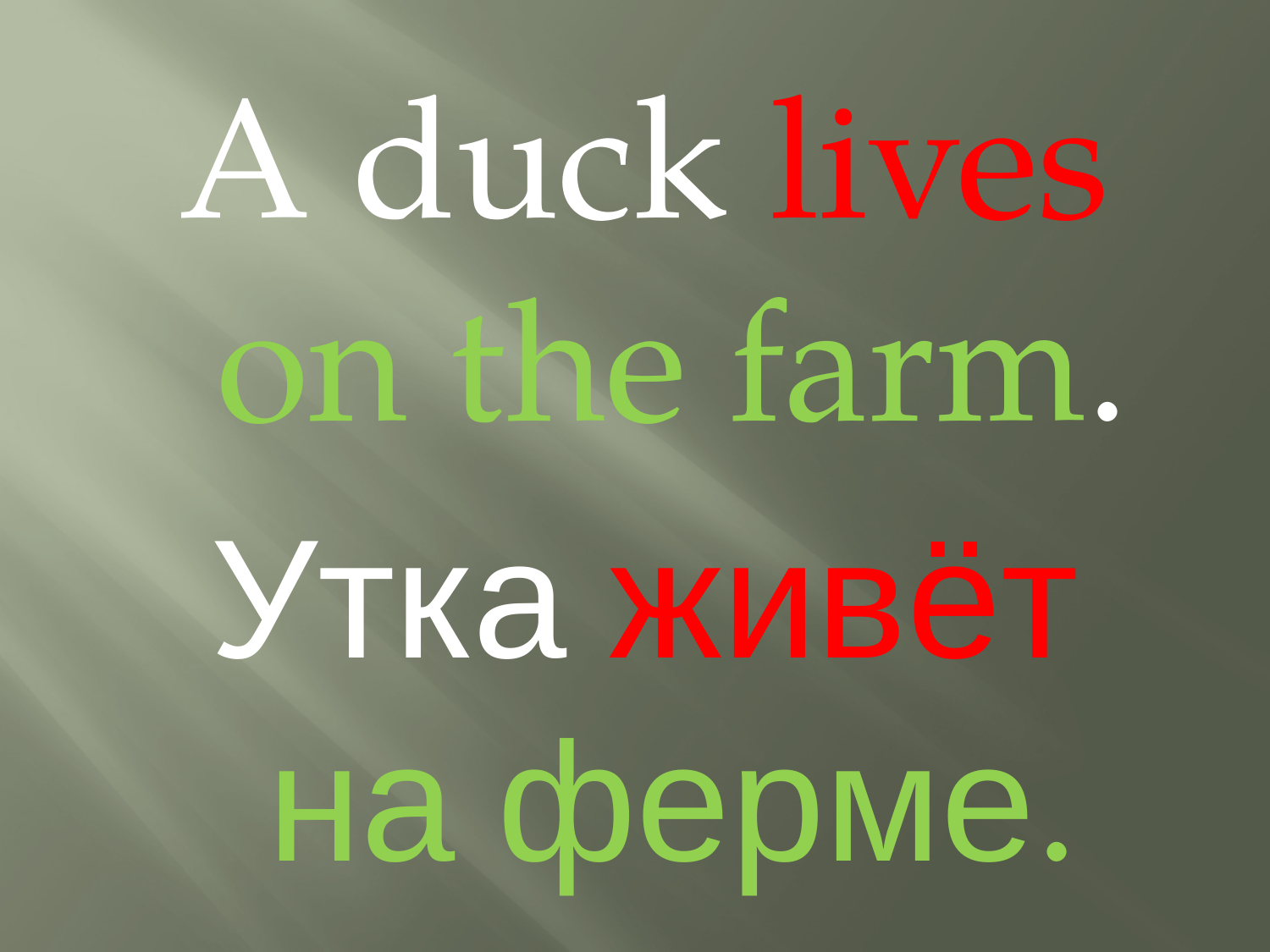

A duck lives on the farm.
Утка живёт на ферме.